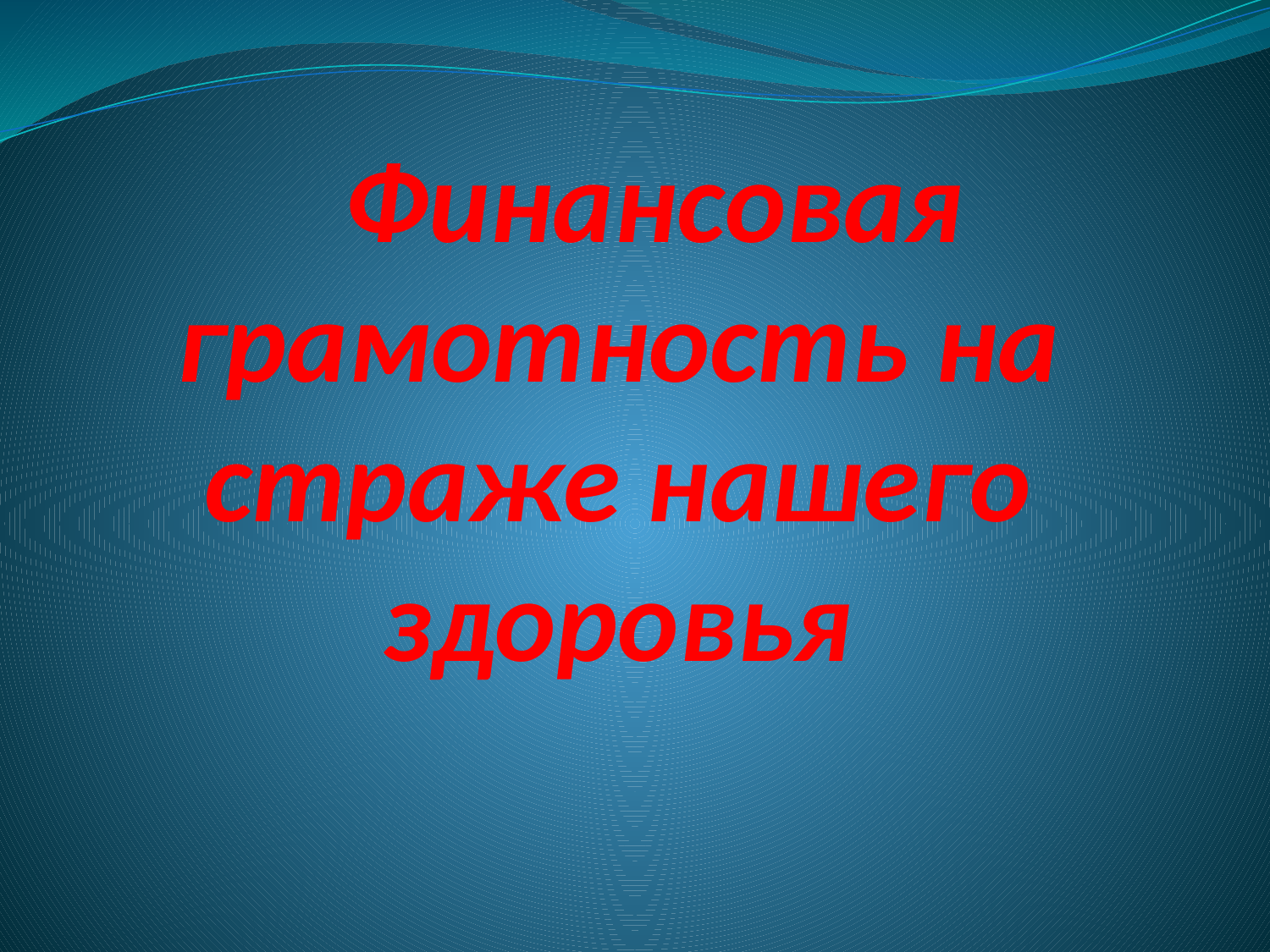

# Финансовая грамотность на страже нашего здоровья